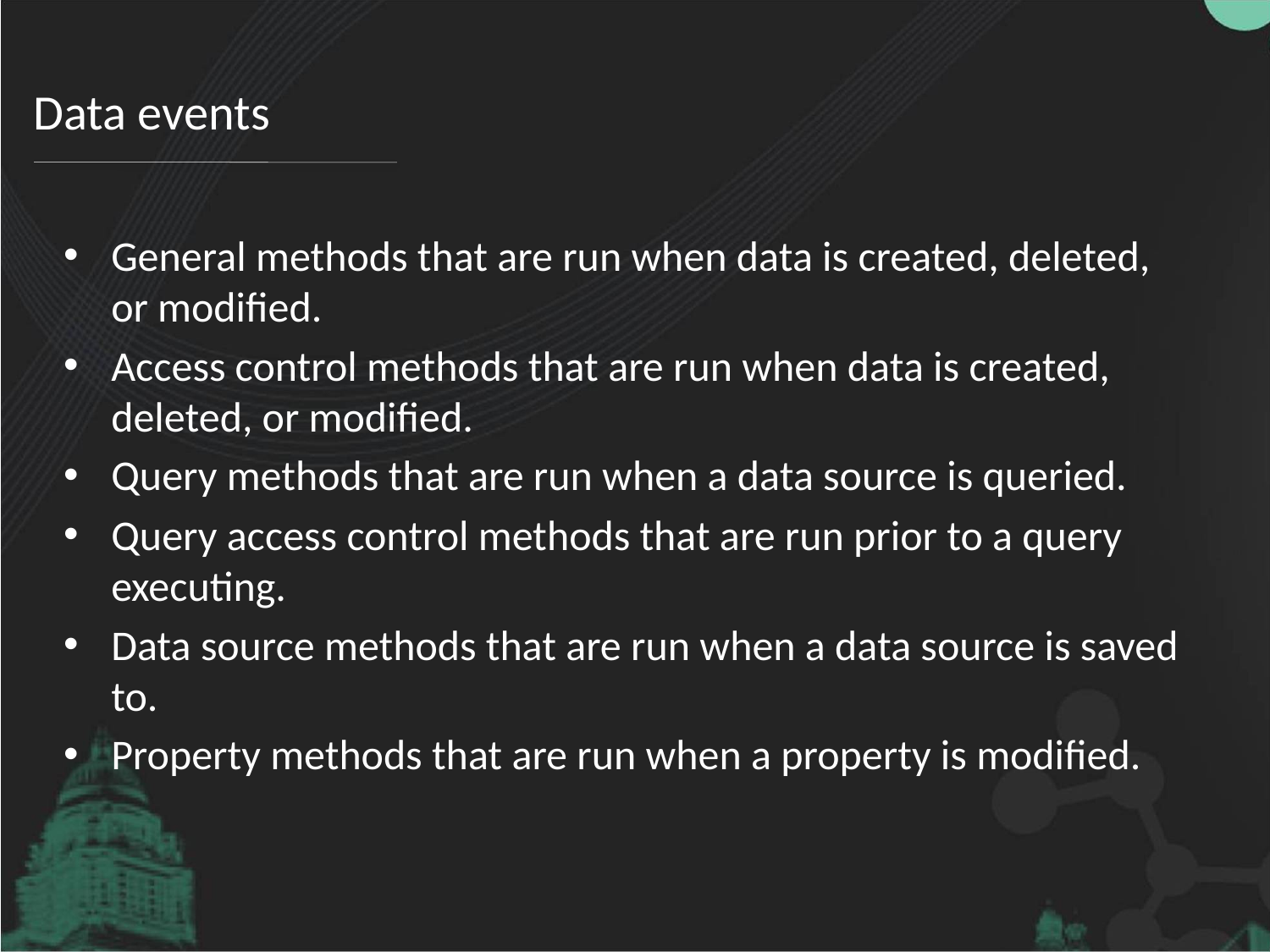

# Data events
General methods that are run when data is created, deleted, or modified.
Access control methods that are run when data is created, deleted, or modified.
Query methods that are run when a data source is queried.
Query access control methods that are run prior to a query executing.
Data source methods that are run when a data source is saved to.
Property methods that are run when a property is modified.